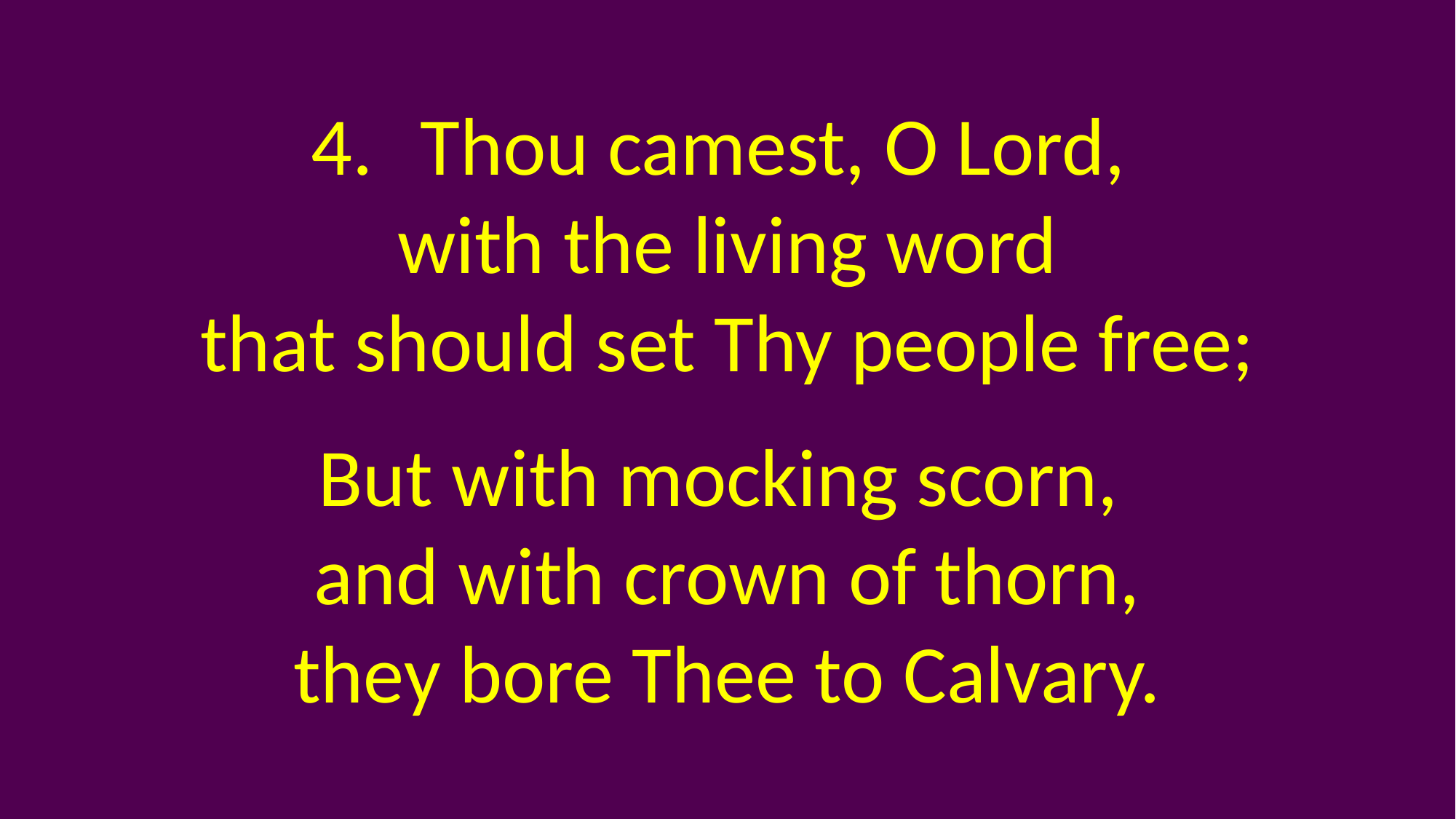

4. 	Thou camest, O Lord,
with the living word
that should set Thy people free;
But with mocking scorn,
and with crown of thorn,
they bore Thee to Calvary.